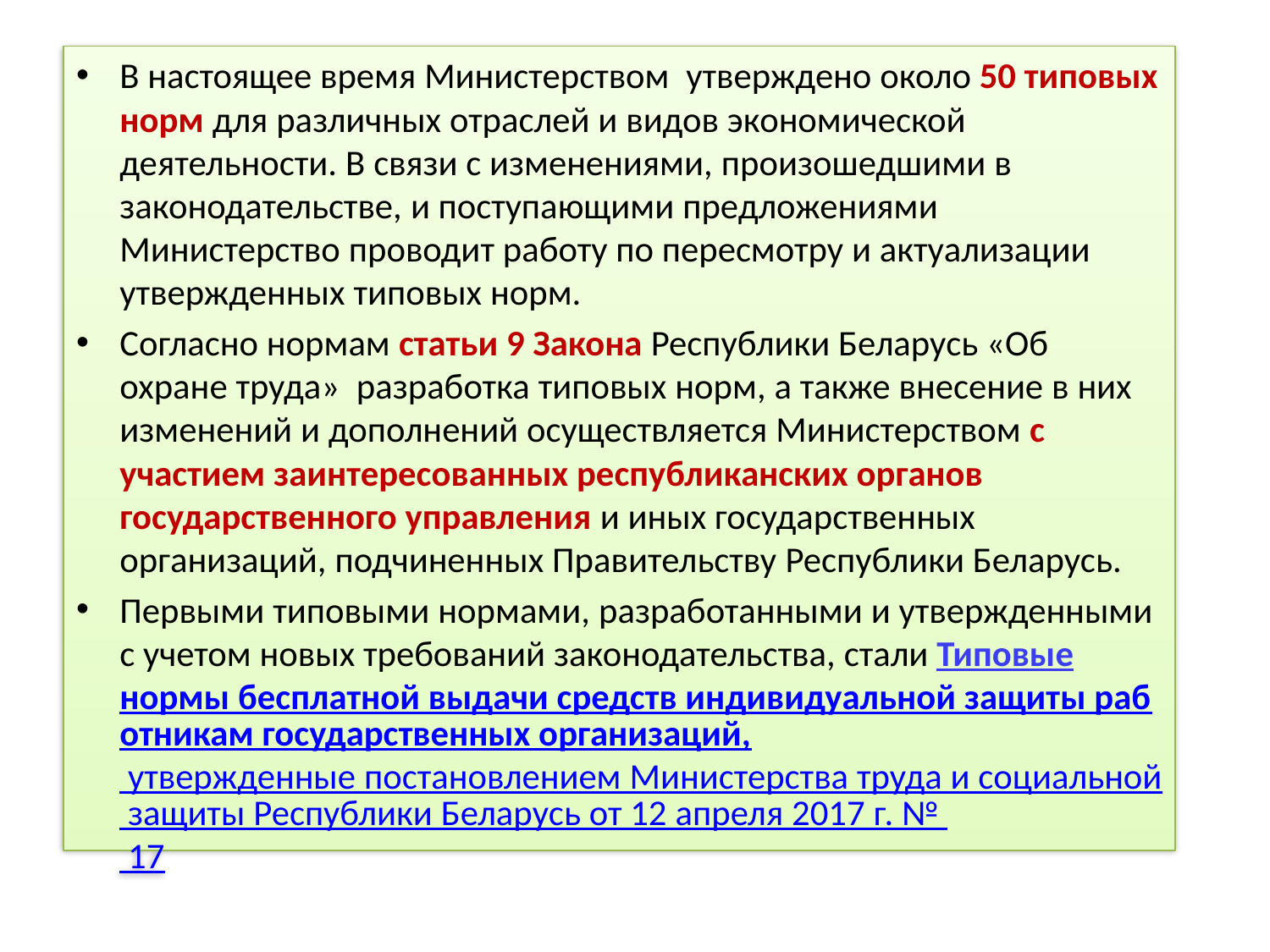

В настоящее время Министерством  утверждено около 50 типовых норм для различных отраслей и видов экономической деятельности. В связи с изменениями, произошедшими в законодательстве, и поступающими предложениями Министерство проводит работу по пересмотру и актуализации утвержденных типовых норм.
Согласно нормам статьи 9 Закона Республики Беларусь «Об охране труда»  разработка типовых норм, а также внесение в них изменений и дополнений осуществляется Министерством с участием заинтересованных республиканских органов государственного управления и иных государственных организаций, подчиненных Правительству Республики Беларусь.
Первыми типовыми нормами, разработанными и утвержденными с учетом новых требований законодательства, стали Типовые нормы бесплатной выдачи средств индивидуальной защиты работникам государственных организаций, утвержденные постановлением Министерства труда и социальной защиты Республики Беларусь от 12 апреля 2017 г. №  17